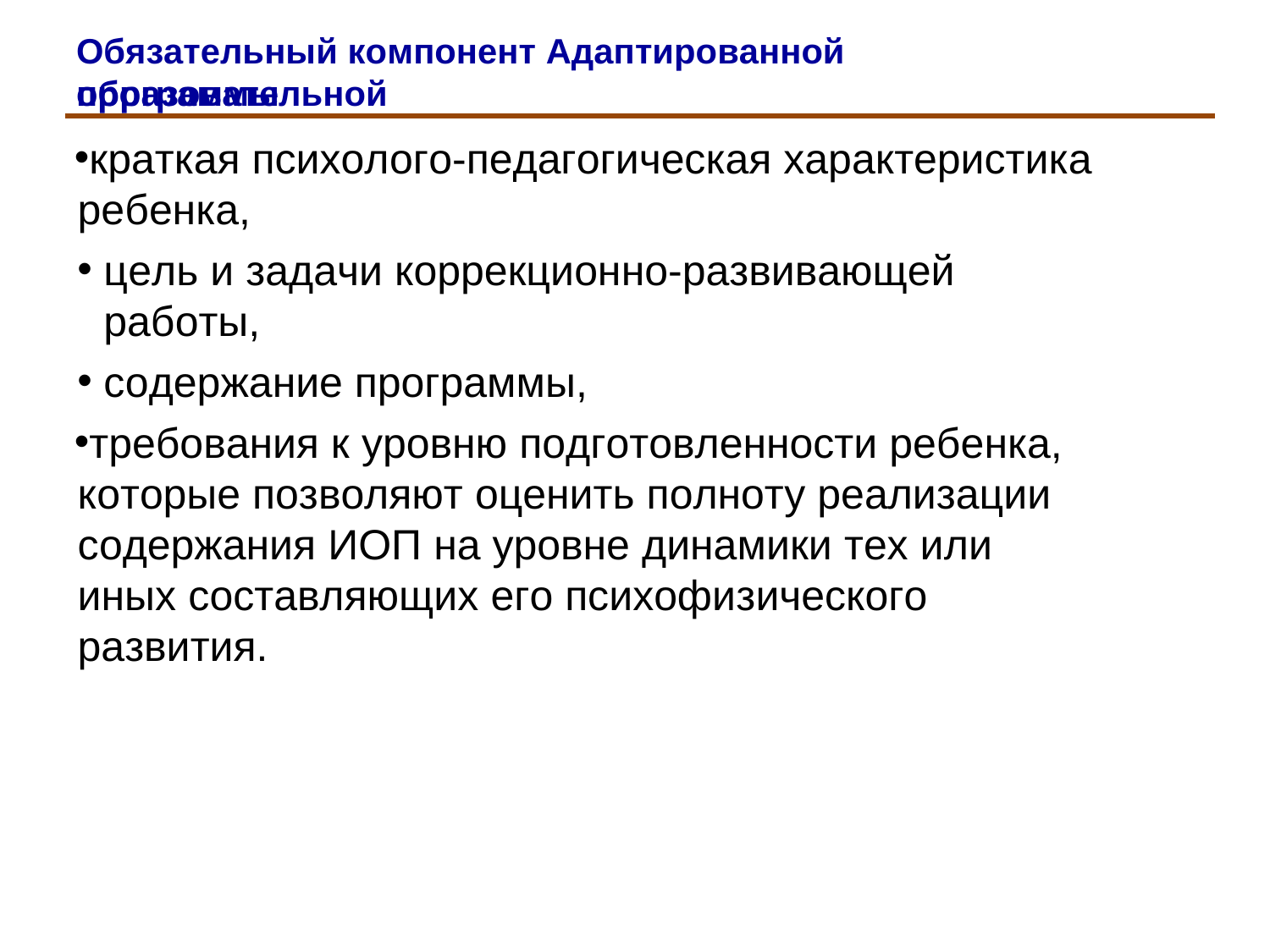

Обязательный компонент Адаптированной образовательной
программы
краткая психолого-педагогическая характеристика
ребенка,
цель и задачи коррекционно-развивающей работы,
содержание программы,
требования к уровню подготовленности ребенка, которые позволяют оценить полноту реализации содержания ИОП на уровне динамики тех или иных составляющих его психофизического развития.